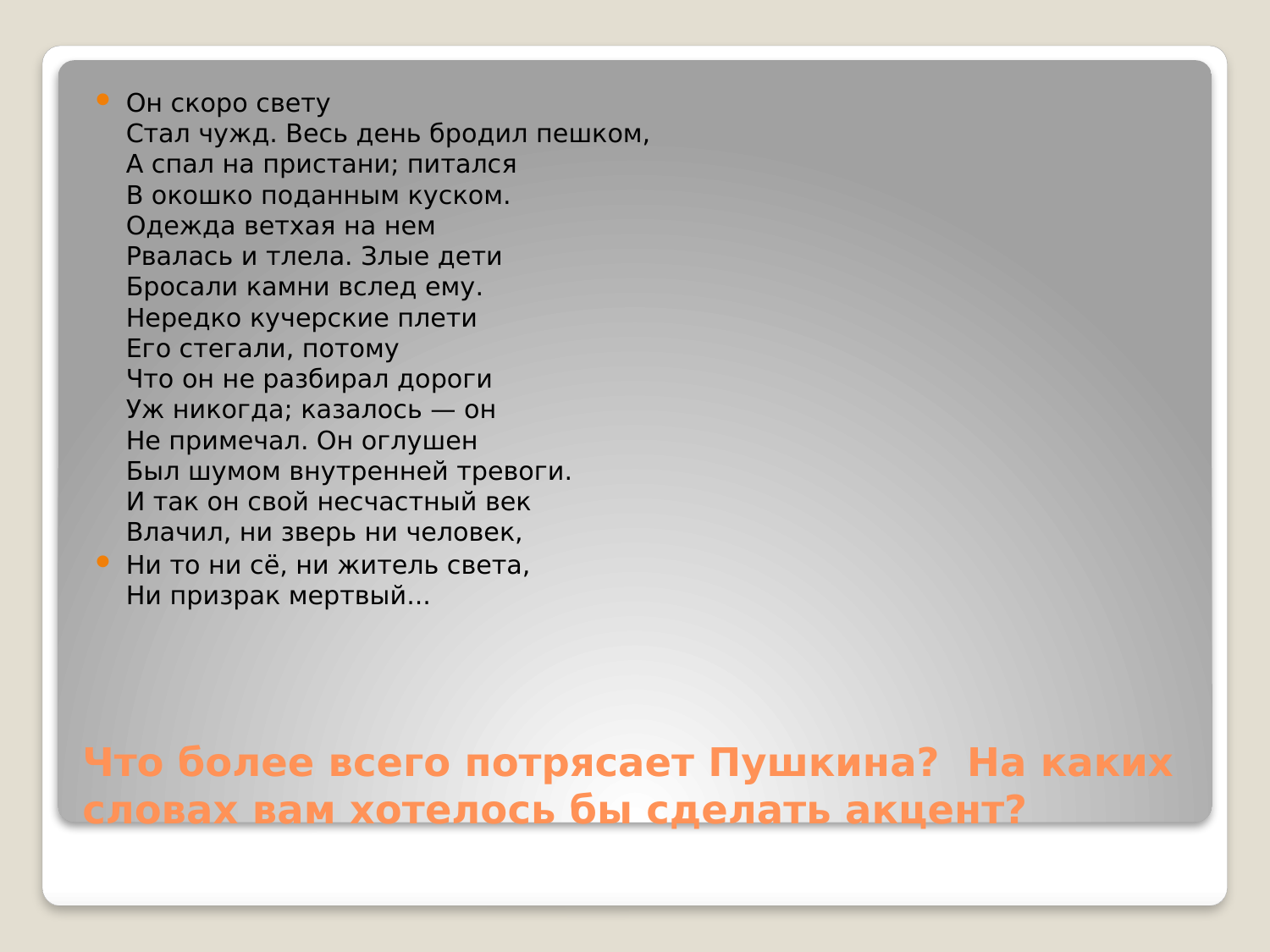

Он скоро свету
Стал чужд. Весь день бродил пешком,
А спал на пристани; питался
В окошко поданным куском.
Одежда ветхая на нем
Рвалась и тлела. Злые дети
Бросали камни вслед ему.
Нередко кучерские плети
Его стегали, потому
Что он не разбирал дороги
Уж никогда; казалось — он
Не примечал. Он оглушен
Был шумом внутренней тревоги.
И так он свой несчастный век
Влачил, ни зверь ни человек,
Ни то ни сё, ни житель света,
Ни призрак мертвый...
# Что более всего потрясает Пушкина?  На каких словах вам хотелось бы сделать акцент?